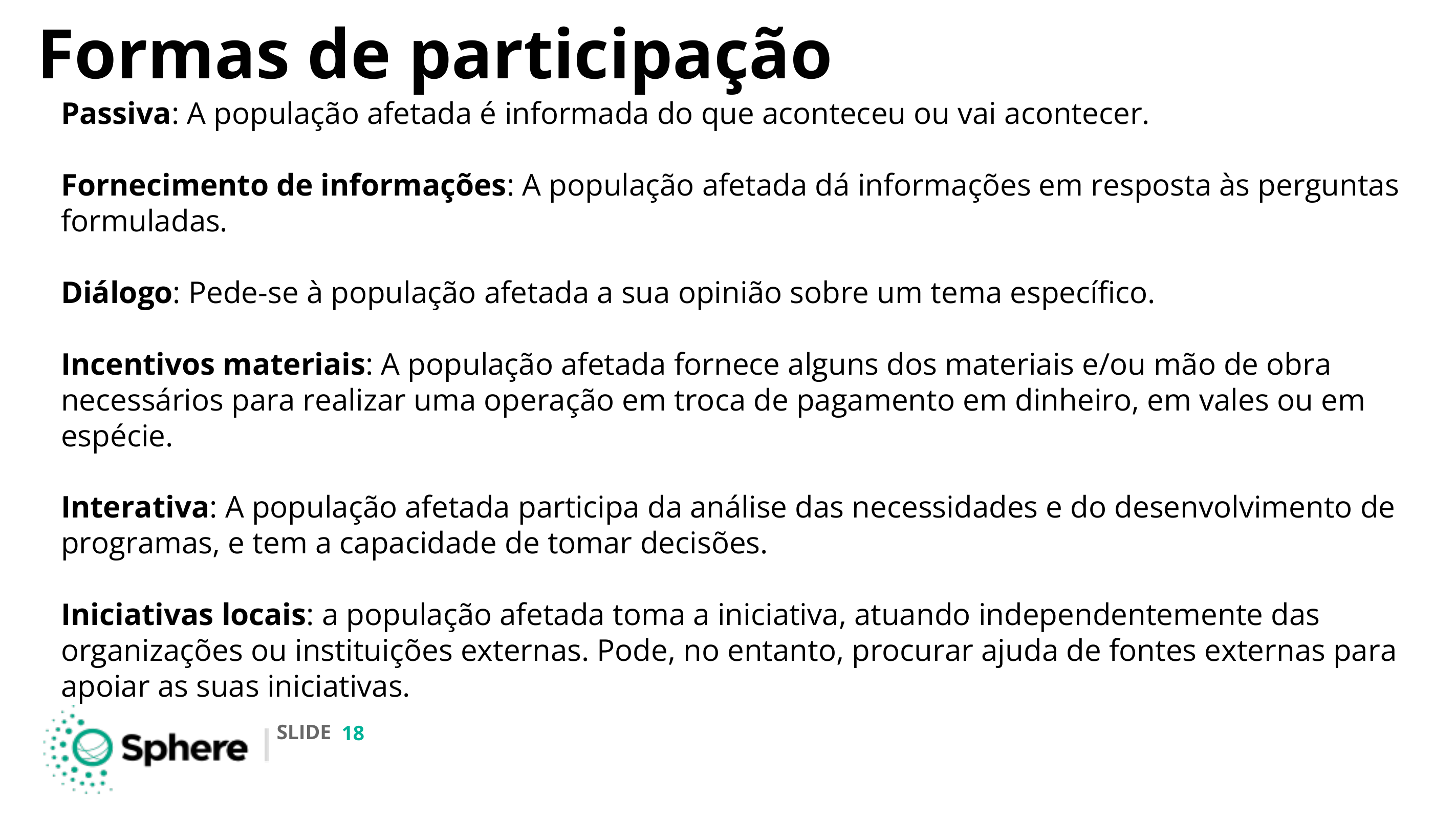

# Formas de participação
Passiva: A população afetada é informada do que aconteceu ou vai acontecer.
Fornecimento de informações: A população afetada dá informações em resposta às perguntas formuladas.
Diálogo: Pede-se à população afetada a sua opinião sobre um tema específico.
Incentivos materiais: A população afetada fornece alguns dos materiais e/ou mão de obra necessários para realizar uma operação em troca de pagamento em dinheiro, em vales ou em espécie.
Interativa: A população afetada participa da análise das necessidades e do desenvolvimento de programas, e tem a capacidade de tomar decisões.
Iniciativas locais: a população afetada toma a iniciativa, atuando independentemente das organizações ou instituições externas. Pode, no entanto, procurar ajuda de fontes externas para apoiar as suas iniciativas.

18